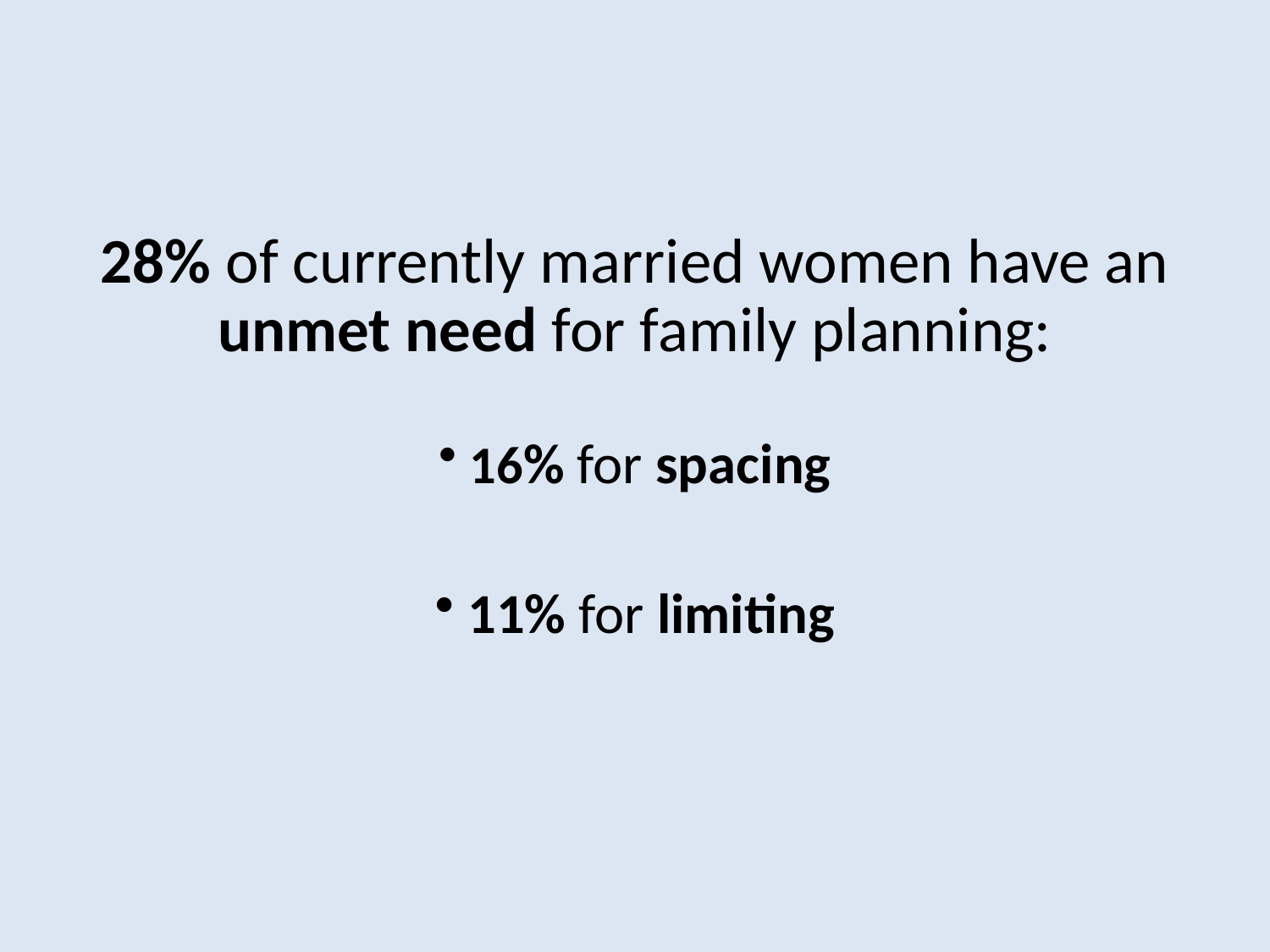

28% of currently married women have an unmet need for family planning:

 16% for spacing

 11% for limiting